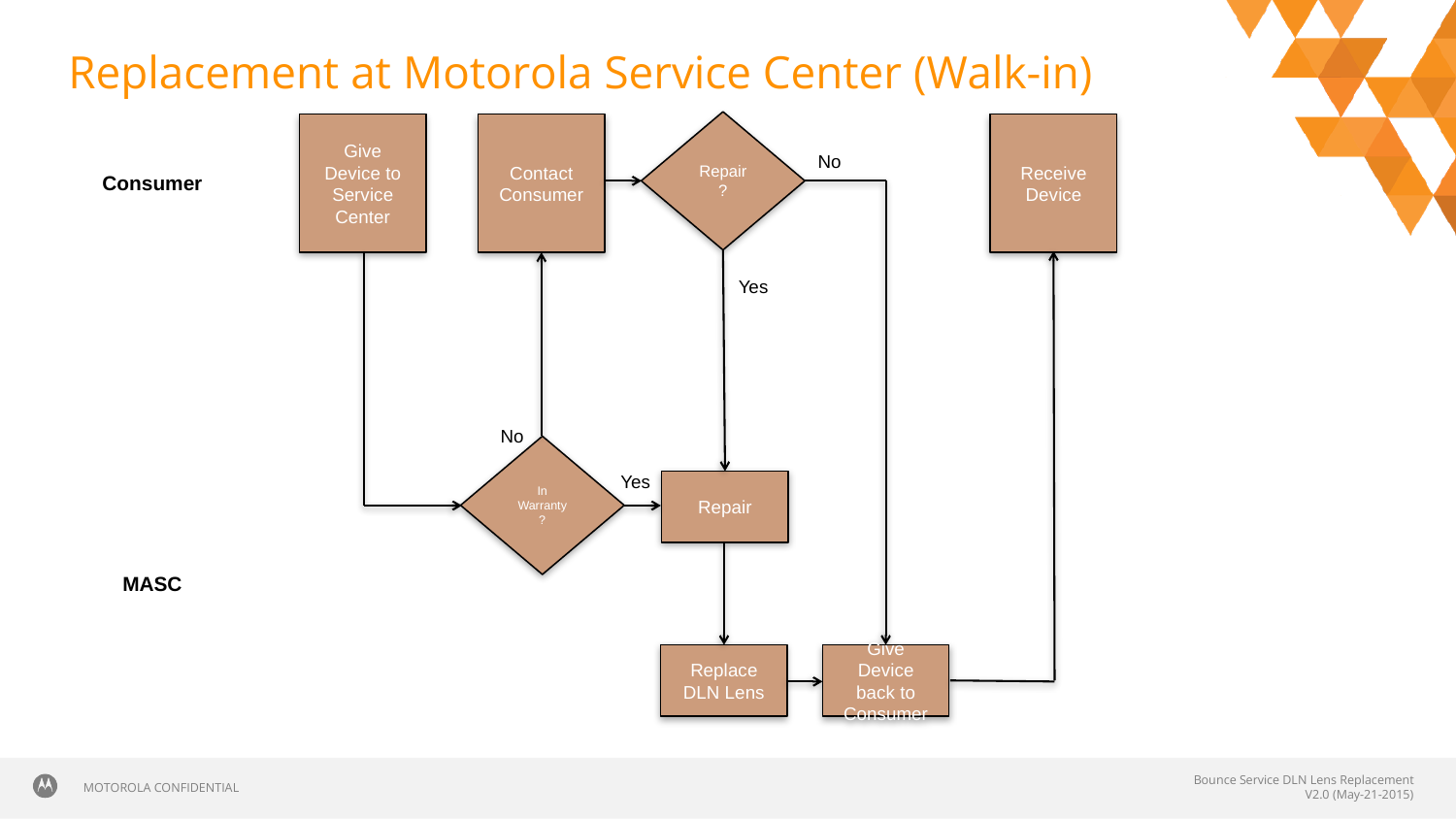

# Option #3 Service Center (Mail-in)
Replacement at Motorola Service Center (Walk-in)
| Consumer |  |
| --- | --- |
|  |  |
| MASC |  |
Repair?
Give Device to Service Center
Contact Consumer
Receive Device
No
Yes
No
In Warranty?
Yes
Repair
Replace DLN Lens
Give Device back to Consumer